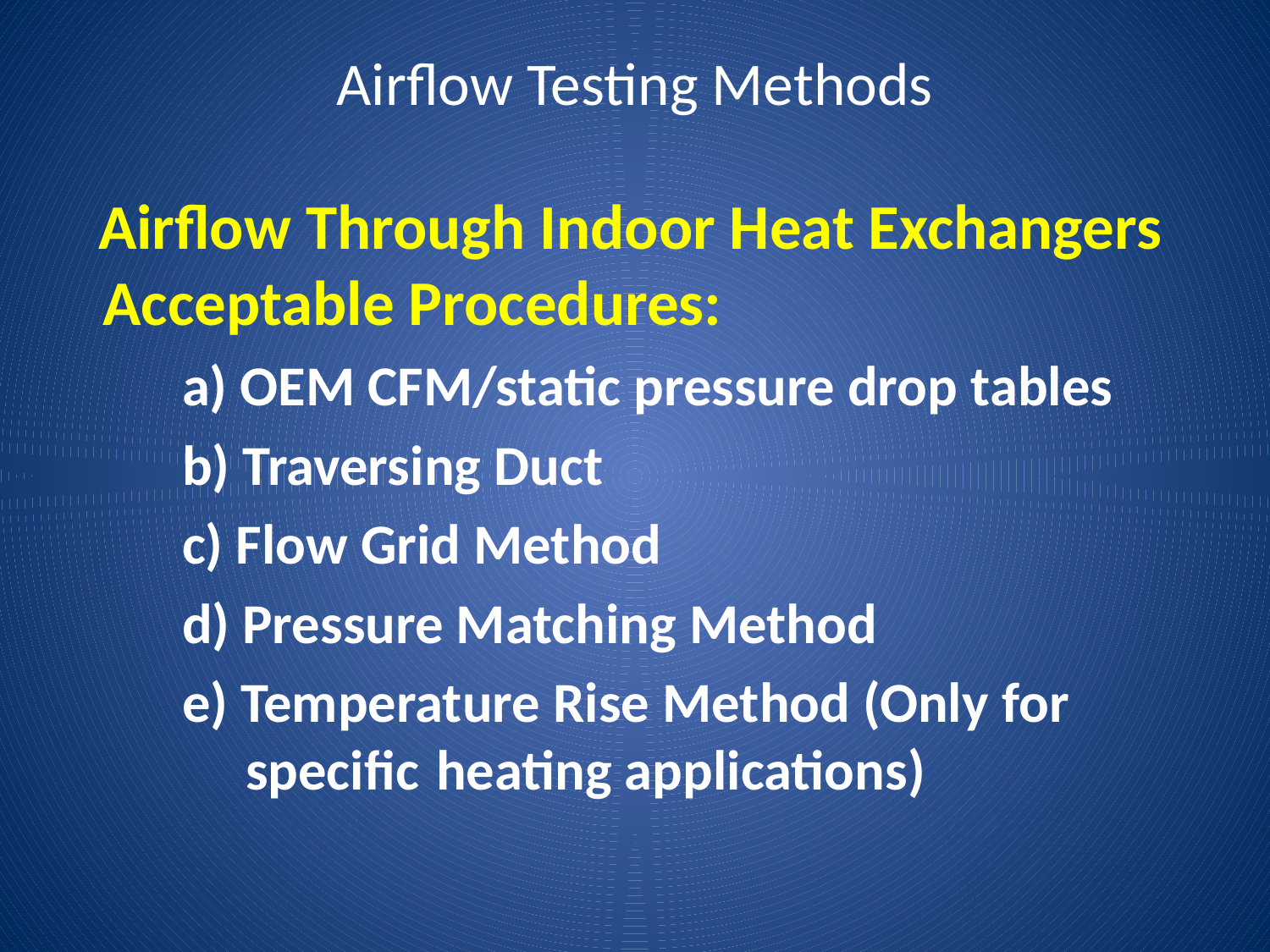

# Airflow Testing Methods
   Airflow Through Indoor Heat Exchangers Acceptable Procedures:
 	a) OEM CFM/static pressure drop tables
	b) Traversing Duct
	c) Flow Grid Method
	d) Pressure Matching Method
	e) Temperature Rise Method (Only for 	     specific	heating applications)